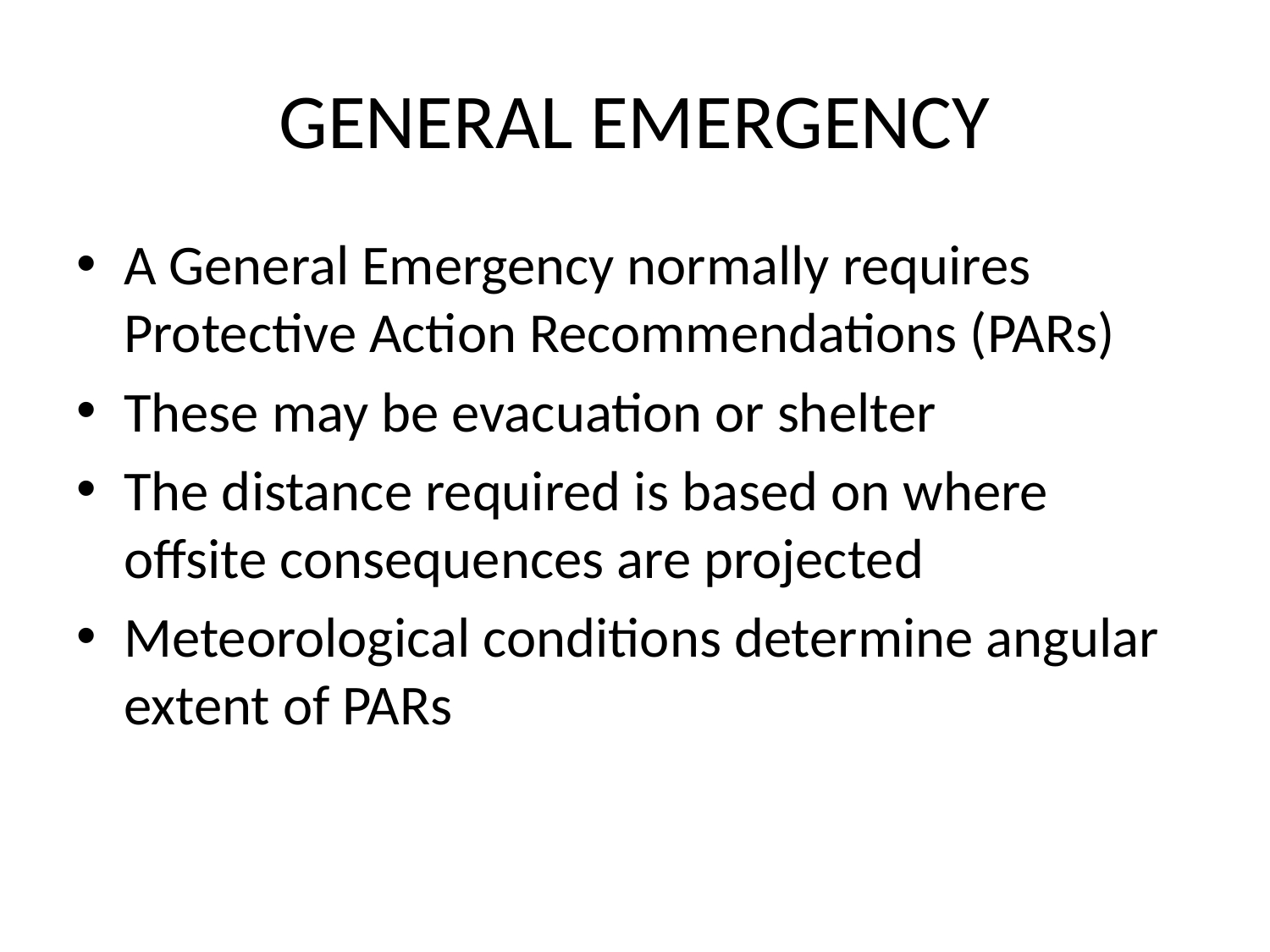

# GENERAL EMERGENCY
A General Emergency normally requires Protective Action Recommendations (PARs)
These may be evacuation or shelter
The distance required is based on where offsite consequences are projected
Meteorological conditions determine angular extent of PARs